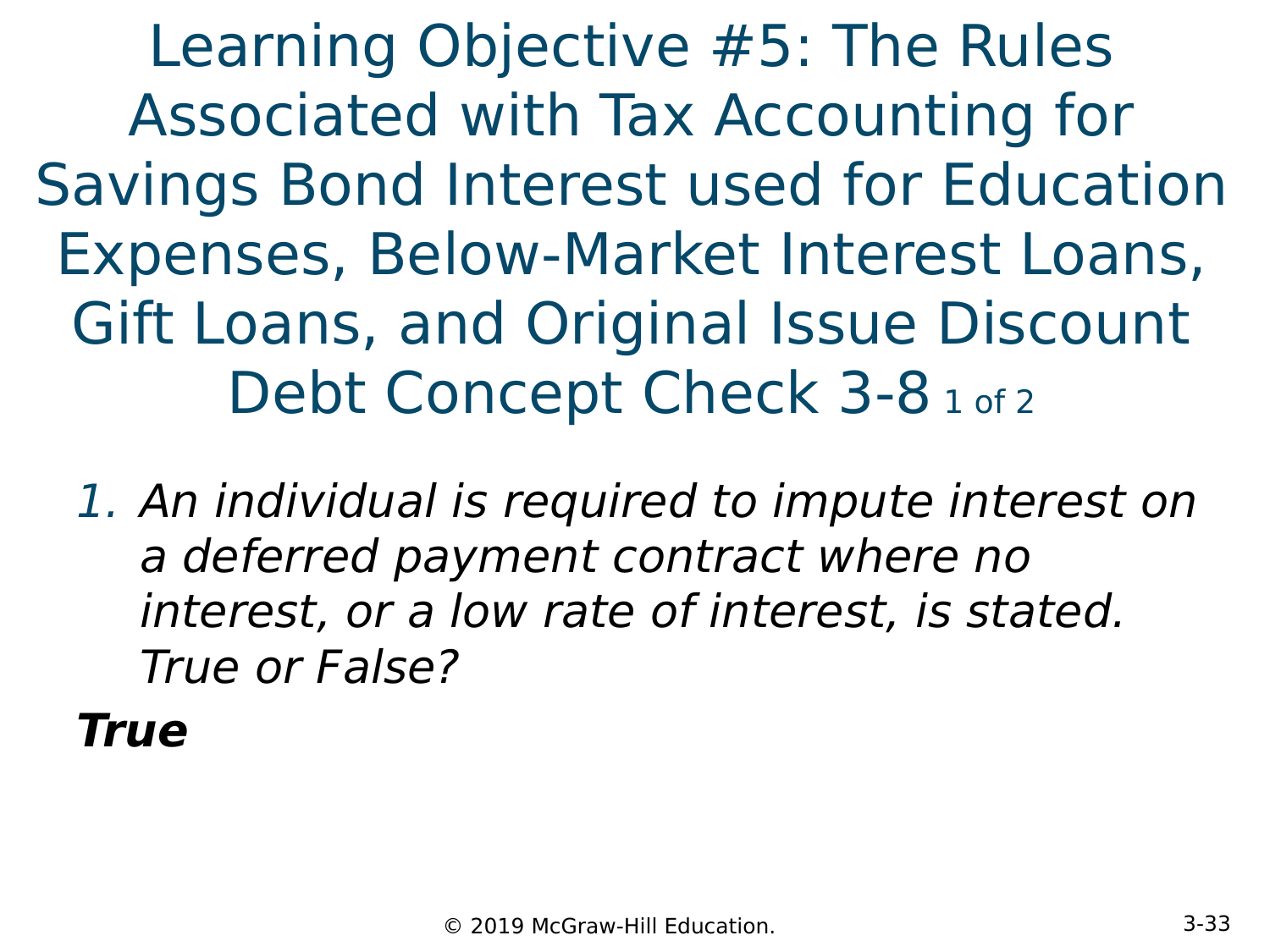

# Learning Objective #5: The Rules Associated with Tax Accounting for Savings Bond Interest used for Education Expenses, Below-Market Interest Loans, Gift Loans, and Original Issue Discount Debt Concept Check 3-8 1 of 2
An individual is required to impute interest on a deferred payment contract where no interest, or a low rate of interest, is stated. True or False?
True